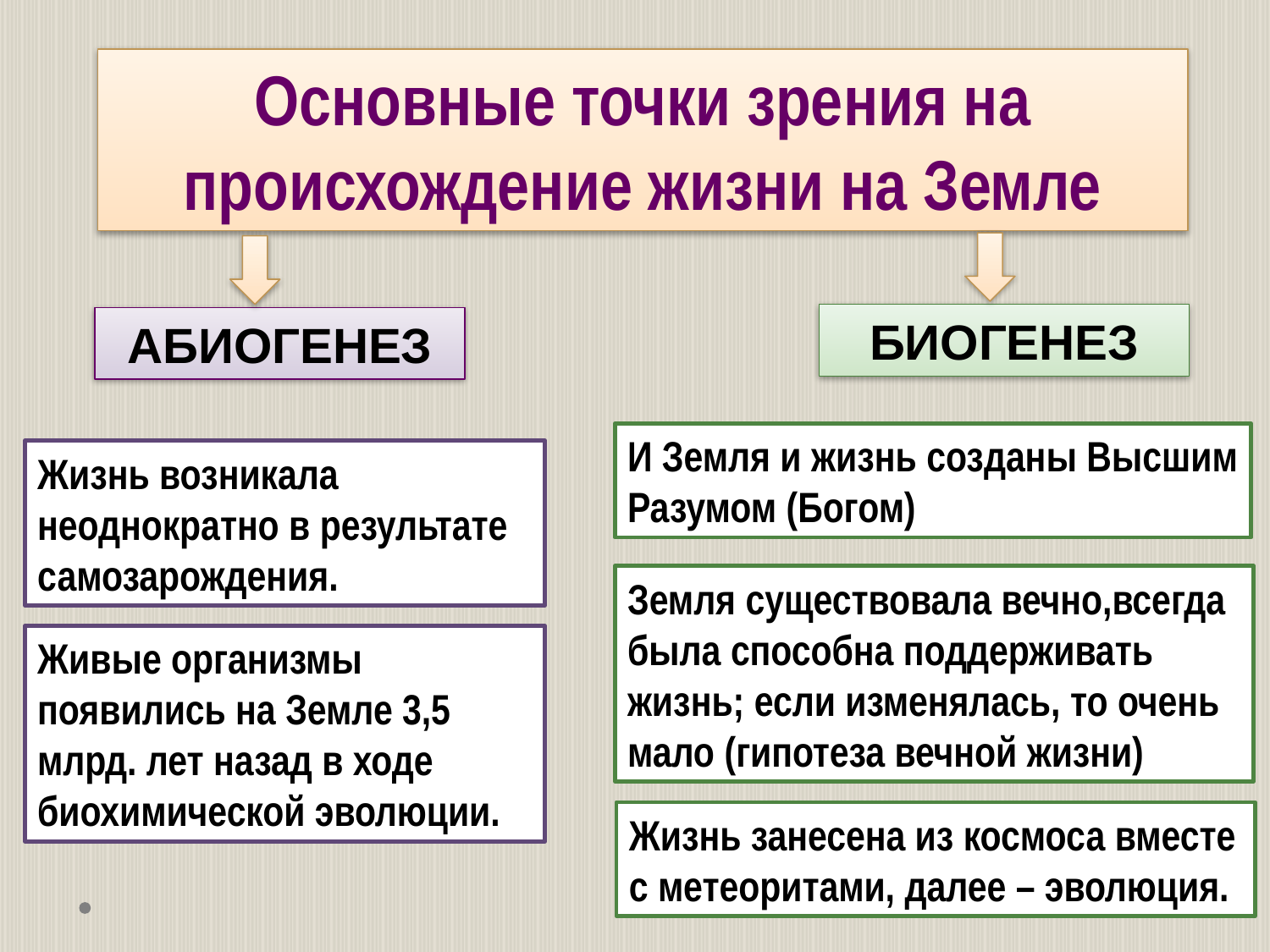

Основные точки зрения на происхождение жизни на Земле

БИОГЕНЕЗ
АБИОГЕНЕЗ
И Земля и жизнь созданы Высшим Разумом (Богом)
Жизнь возникала неоднократно в результате самозарождения.
Земля существовала вечно,всегда была способна поддерживать жизнь; если изменялась, то очень мало (гипотеза вечной жизни)
Живые организмы появились на Земле 3,5 млрд. лет назад в ходе биохимической эволюции.
Жизнь занесена из космоса вместе с метеоритами, далее – эволюция.